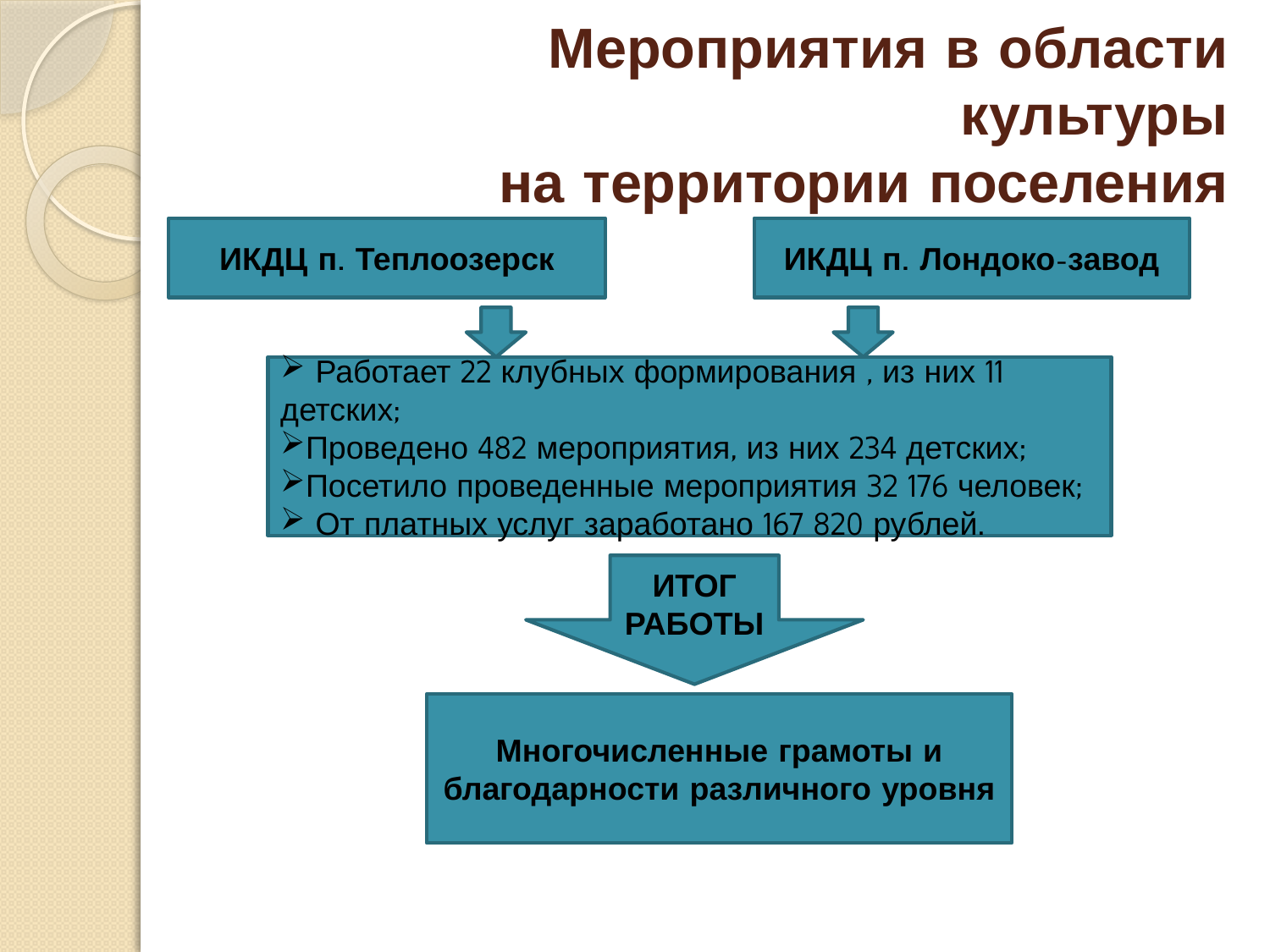

# Мероприятия в области культуры на территории поселения
ИКДЦ п. Теплоозерск
ИКДЦ п. Лондоко-завод

 Работает 22 клубных формирования , из них 11 детских;
Проведено 482 мероприятия, из них 234 детских;
Посетило проведенные мероприятия 32 176 человек;
 От платных услуг заработано 167 820 рублей.
ИТОГ РАБОТЫ
Многочисленные грамоты и благодарности различного уровня